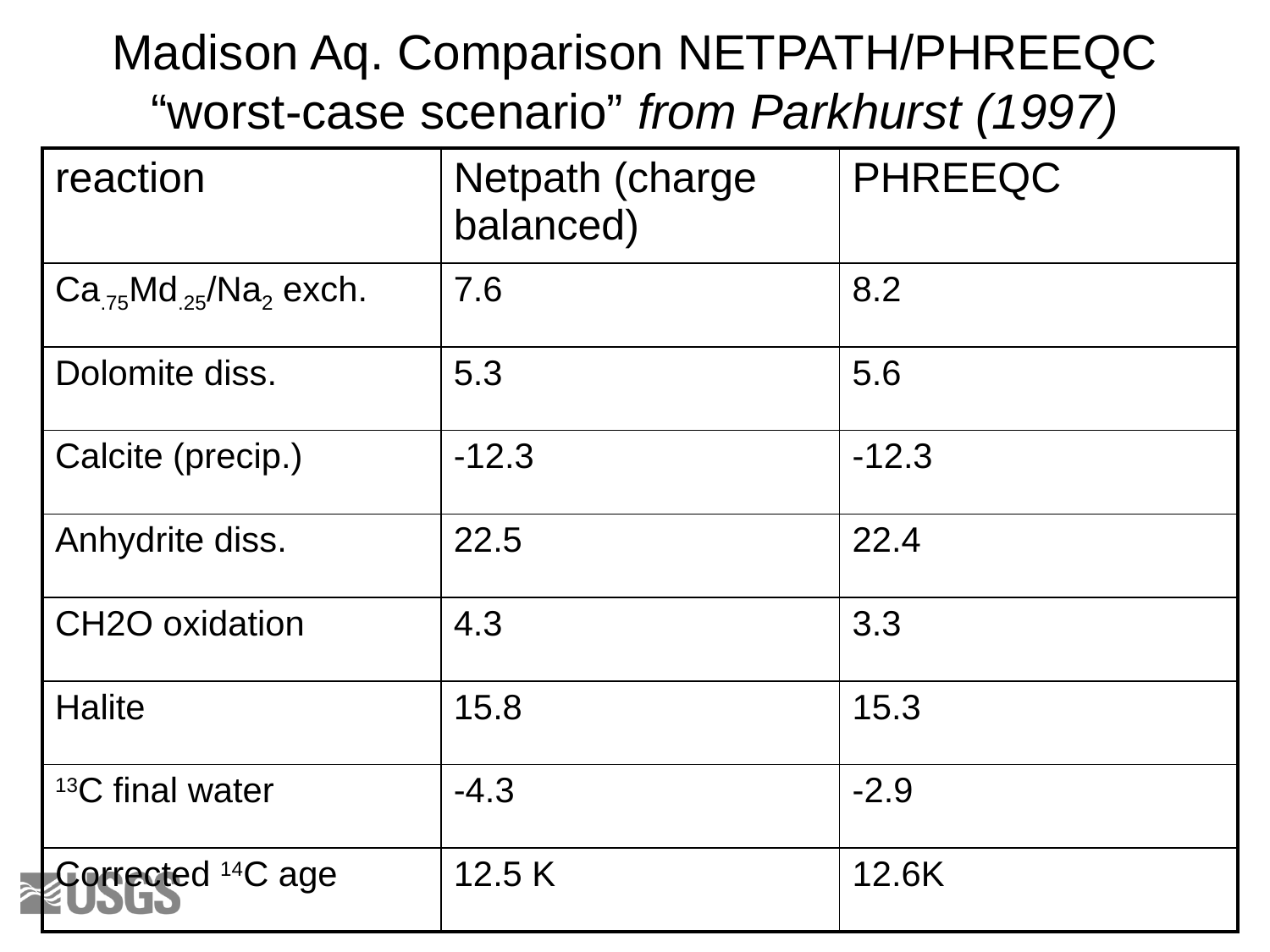

# Madison Aq. Comparison NETPATH/PHREEQC “worst-case scenario” from Parkhurst (1997)
| reaction | Netpath (charge balanced) | PHREEQC |
| --- | --- | --- |
| Ca.75Md.25/Na2 exch. | 7.6 | 8.2 |
| Dolomite diss. | 5.3 | 5.6 |
| Calcite (precip.) | -12.3 | -12.3 |
| Anhydrite diss. | 22.5 | 22.4 |
| CH2O oxidation | 4.3 | 3.3 |
| Halite | 15.8 | 15.3 |
| 13C final water | -4.3 | -2.9 |
| Corrected 14C age | 12.5 K | 12.6K |